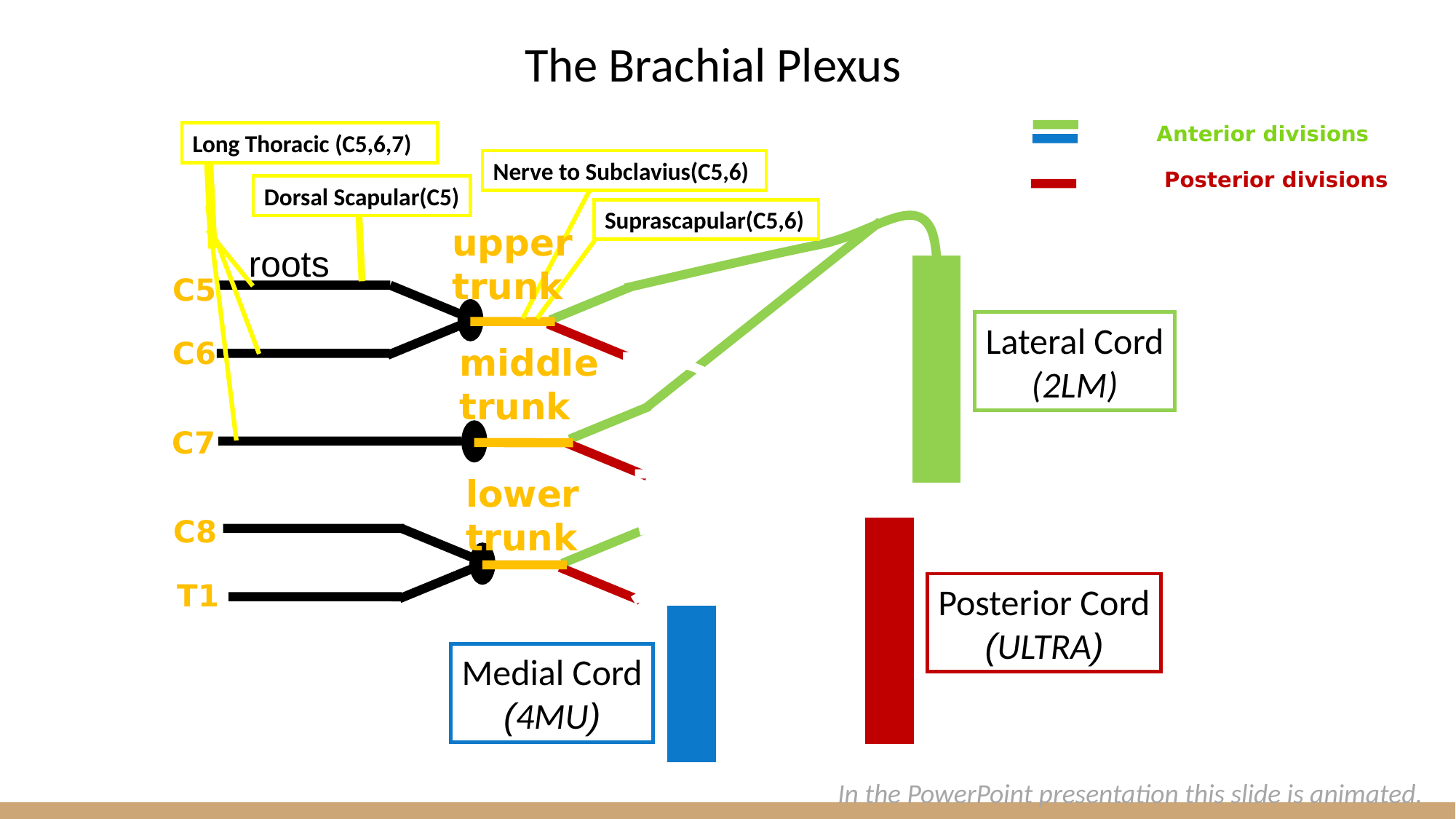

The Brachial Plexus
Anterior divisions
Long Thoracic (C5,6,7)

Nerve to Subclavius(C5,6)
Posterior divisions

Dorsal Scapular(C5)

Lateral Cord
(2LM)
Suprascapular(C5,6)

upper
trunk

roots

C5

C6
middle
trunk

Posterior Cord
(ULTRA)
C7

lower
trunk
C8

Medial Cord
(4MU)

T1

In the PowerPoint presentation this slide is animated.